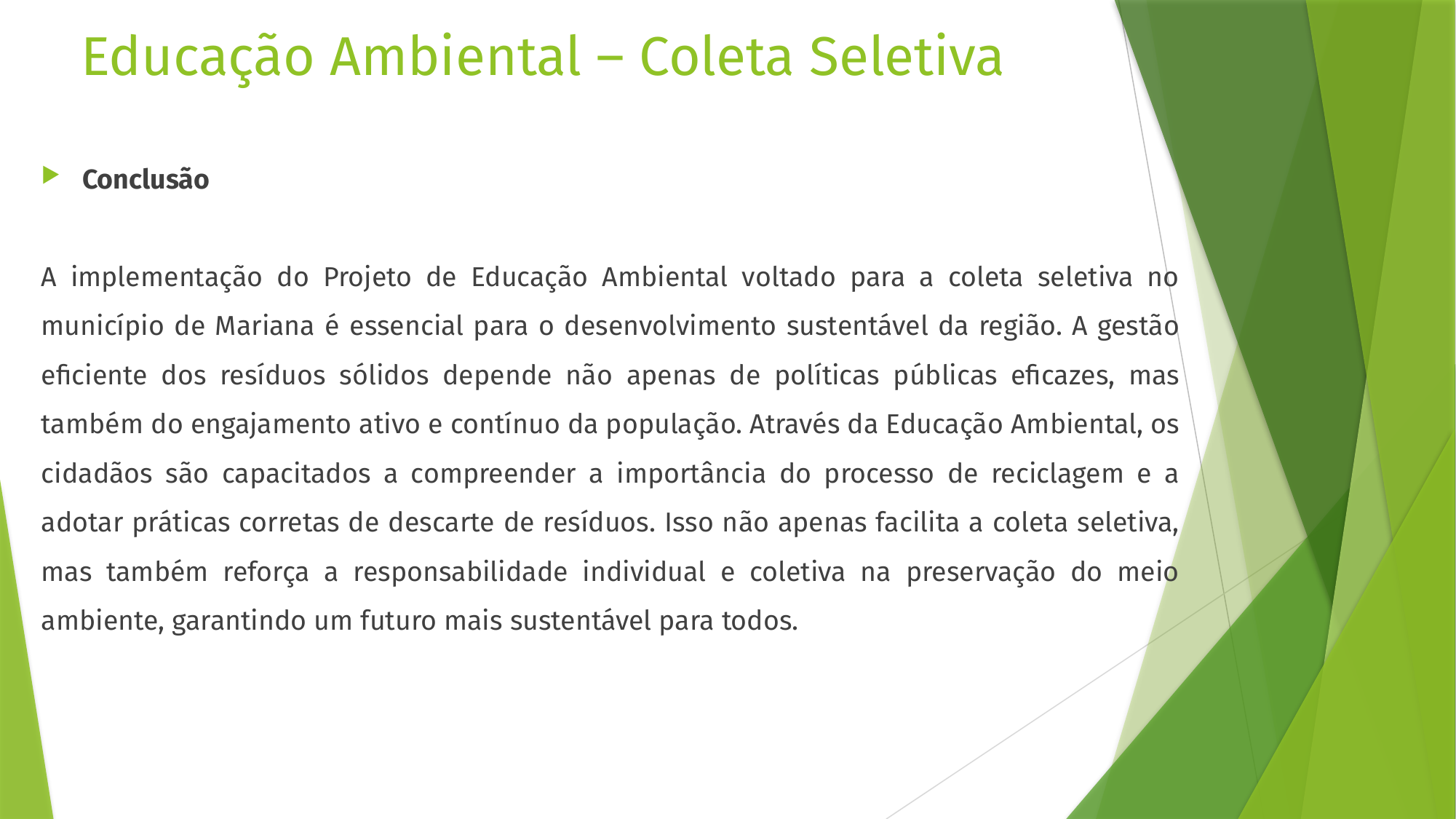

# Educação Ambiental – Coleta Seletiva

Conclusão

A implementação do Projeto de Educação Ambiental voltado para a coleta seletiva no município de Mariana é essencial para o desenvolvimento sustentável da região. A gestão eficiente dos resíduos sólidos depende não apenas de políticas públicas eficazes, mas também do engajamento ativo e contínuo da população. Através da Educação Ambiental, os cidadãos são capacitados a compreender a importância do processo de reciclagem e a adotar práticas corretas de descarte de resíduos. Isso não apenas facilita a coleta seletiva, mas também reforça a responsabilidade individual e coletiva na preservação do meio ambiente, garantindo um futuro mais sustentável para todos.